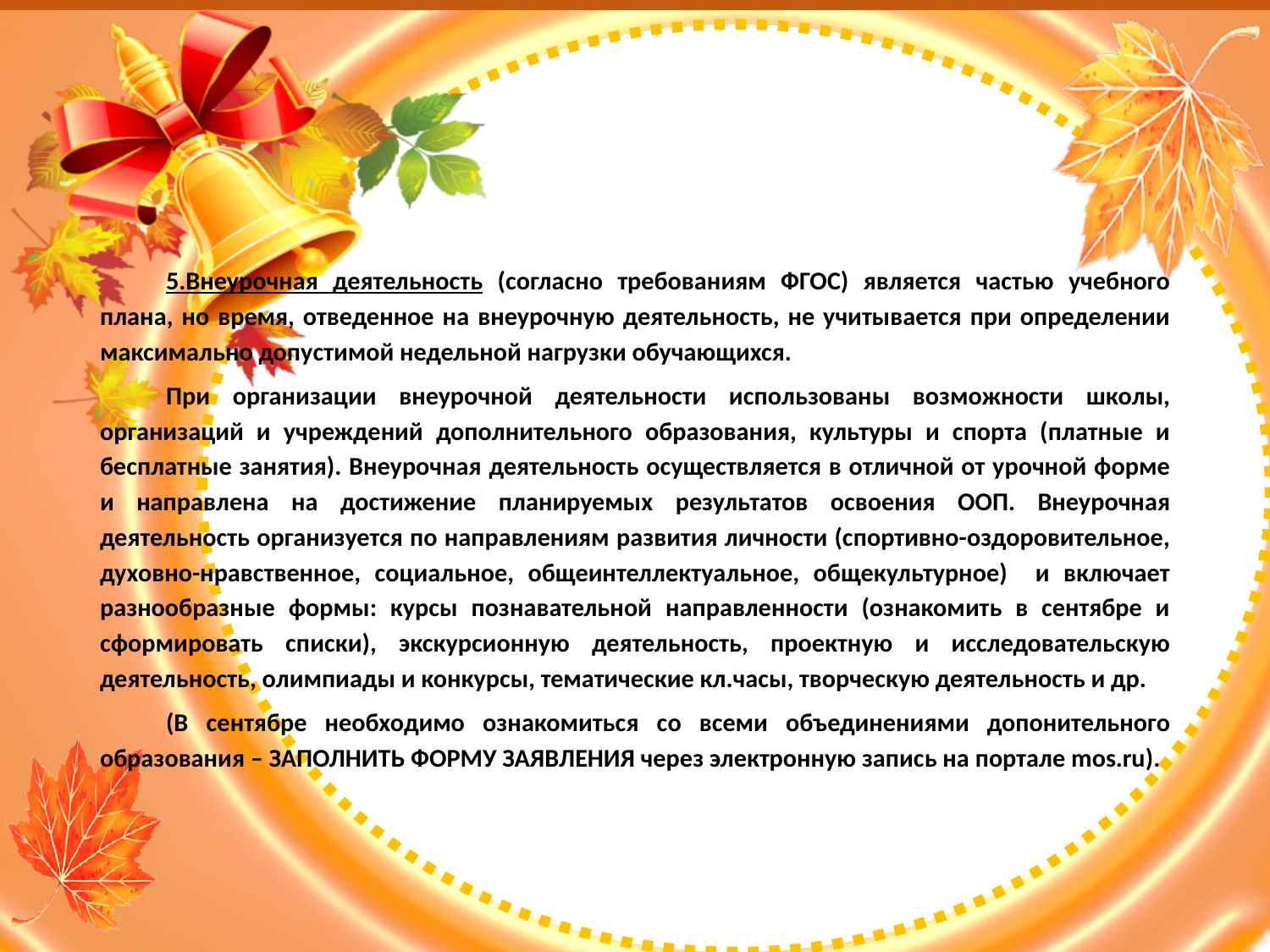

#
	5.Внеурочная деятельность (согласно требованиям ФГОС) является частью учебного плана, но время, отведенное на внеурочную деятельность, не учитывается при определении максимально допустимой недельной нагрузки обучающихся.
	При организации внеурочной деятельности использованы возможности школы, организаций и учреждений дополнительного образования, культуры и спорта (платные и бесплатные занятия). Внеурочная деятельность осуществляется в отличной от урочной форме и направлена на достижение планируемых результатов освоения ООП. Внеурочная деятельность организуется по направлениям развития личности (спортивно-оздоровительное, духовно-нравственное, социальное, общеинтеллектуальное, общекультурное)  и включает разнообразные формы: курсы познавательной направленности (ознакомить в сентябре и сформировать списки), экскурсионную деятельность, проектную и исследовательскую деятельность, олимпиады и конкурсы, тематические кл.часы, творческую деятельность и др.
	(В сентябре необходимо ознакомиться со всеми объединениями допонительного образования – ЗАПОЛНИТЬ ФОРМУ ЗАЯВЛЕНИЯ через электронную запись на портале mos.ru).